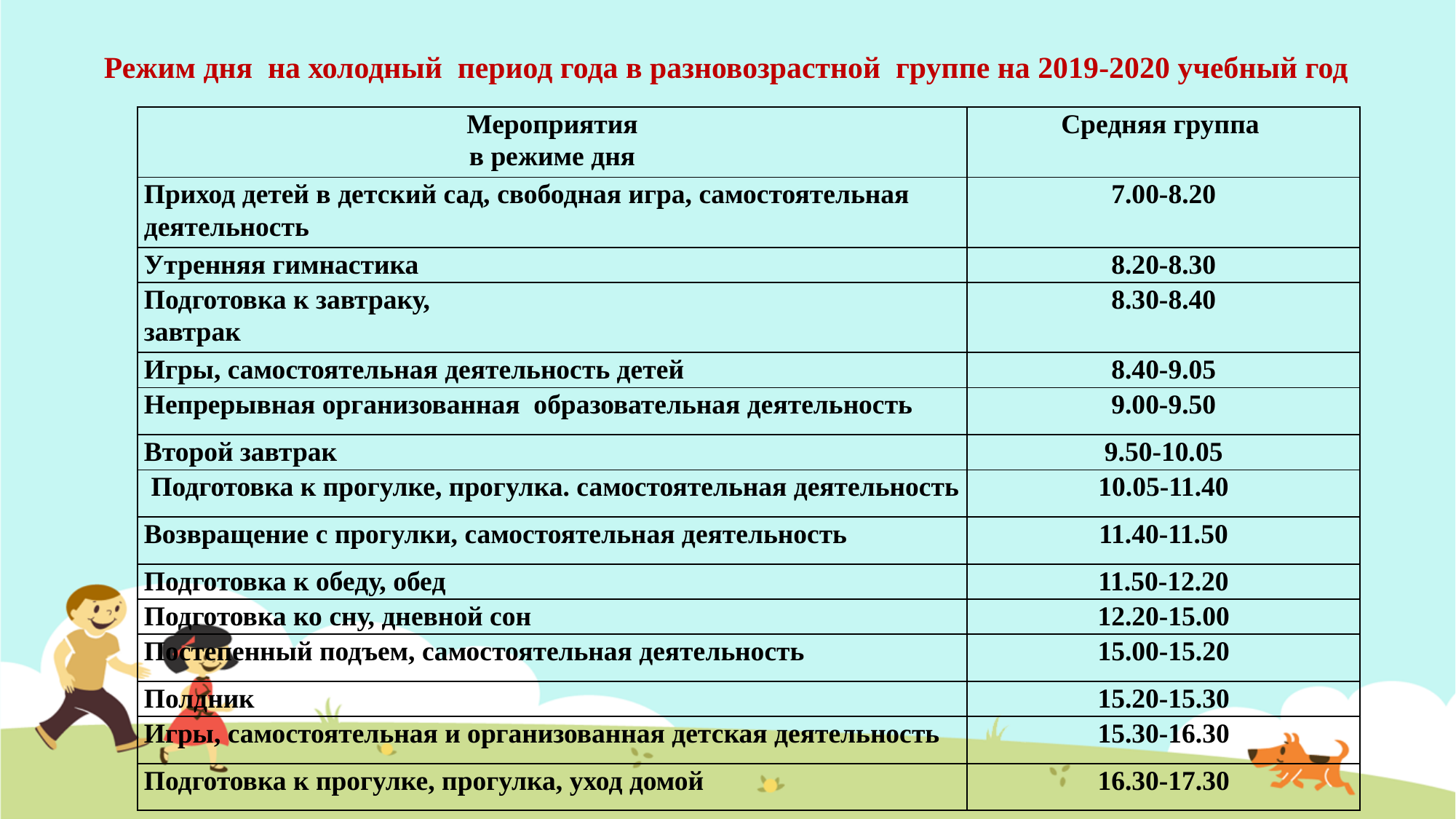

Режим дня  на холодный  период года в разновозрастной  группе на 2019-2020 учебный год

| Мероприятия в режиме дня | Средняя группа |
| --- | --- |
| Приход детей в детский сад, свободная игра, самостоятельная деятельность | 7.00-8.20 |
| Утренняя гимнастика | 8.20-8.30 |
| Подготовка к завтраку, завтрак | 8.30-8.40 |
| Игры, самостоятельная деятельность детей | 8.40-9.05 |
| Непрерывная организованная образовательная деятельность | 9.00-9.50 |
| Второй завтрак | 9.50-10.05 |
| Подготовка к прогулке, прогулка. самостоятельная деятельность | 10.05-11.40 |
| Возвращение с прогулки, самостоятельная деятельность | 11.40-11.50 |
| Подготовка к обеду, обед | 11.50-12.20 |
| Подготовка ко сну, дневной сон | 12.20-15.00 |
| Постепенный подъем, самостоятельная деятельность | 15.00-15.20 |
| Полдник | 15.20-15.30 |
| Игры, самостоятельная и организованная детская деятельность | 15.30-16.30 |
| Подготовка к прогулке, прогулка, уход домой | 16.30-17.30 |